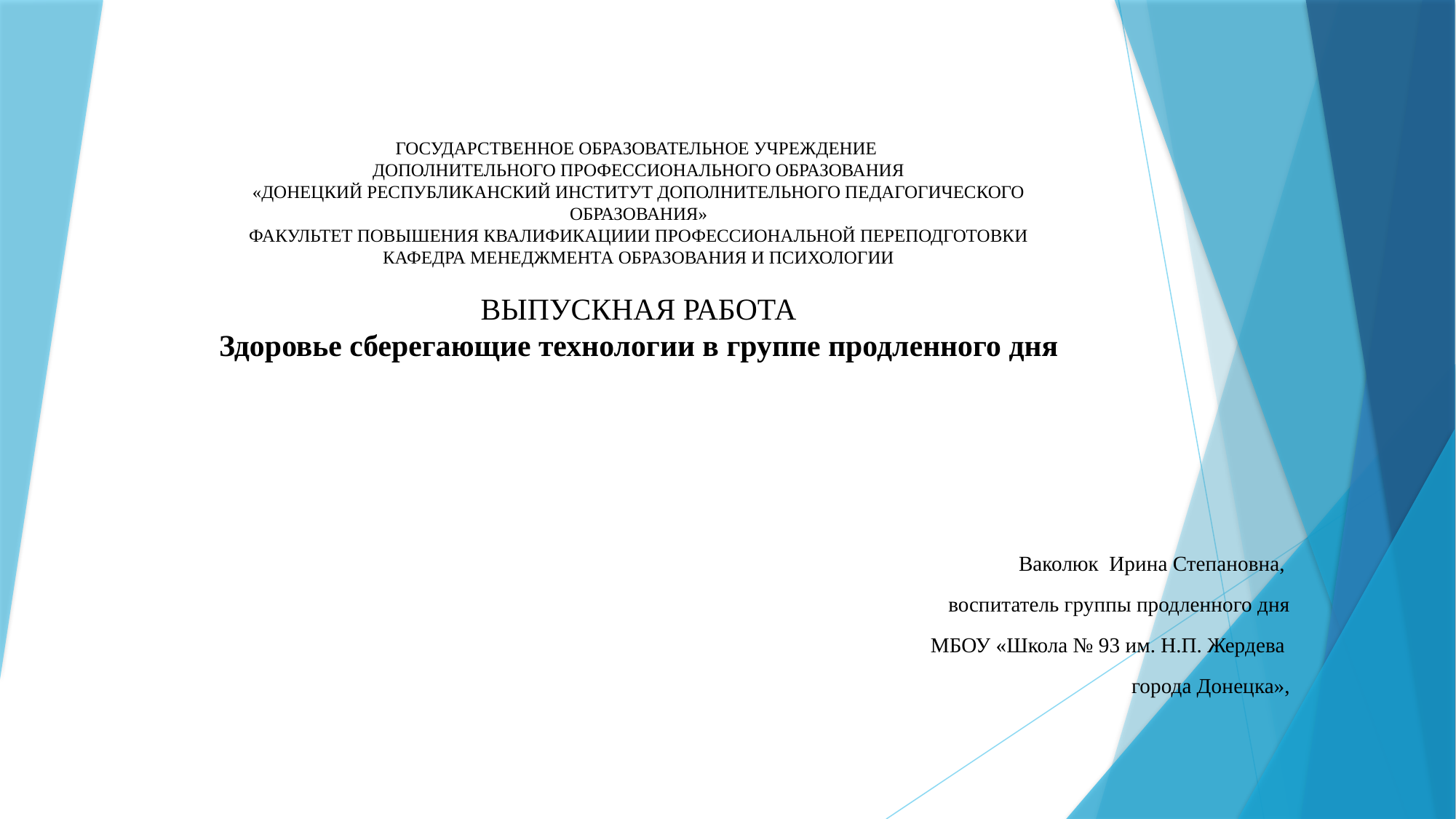

# ГОСУДАРСТВЕННОЕ ОБРАЗОВАТЕЛЬНОЕ УЧРЕЖДЕНИЕ ДОПОЛНИТЕЛЬНОГО ПРОФЕССИОНАЛЬНОГО ОБРАЗОВАНИЯ «ДОНЕЦКИЙ РЕСПУБЛИКАНСКИЙ ИНСТИТУТ ДОПОЛНИТЕЛЬНОГО ПЕДАГОГИЧЕСКОГО ОБРАЗОВАНИЯ» ФАКУЛЬТЕТ ПОВЫШЕНИЯ КВАЛИФИКАЦИИИ ПРОФЕССИОНАЛЬНОЙ ПЕРЕПОДГОТОВКИ КАФЕДРА МЕНЕДЖМЕНТА ОБРАЗОВАНИЯ И ПСИХОЛОГИИ   ВЫПУСКНАЯ РАБОТА Здоровье сберегающие технологии в группе продленного дня

Ваколюк  Ирина Степановна,
воспитатель группы продленного дня
МБОУ «Школа № 93 им. Н.П. Жердева
города Донецка»,